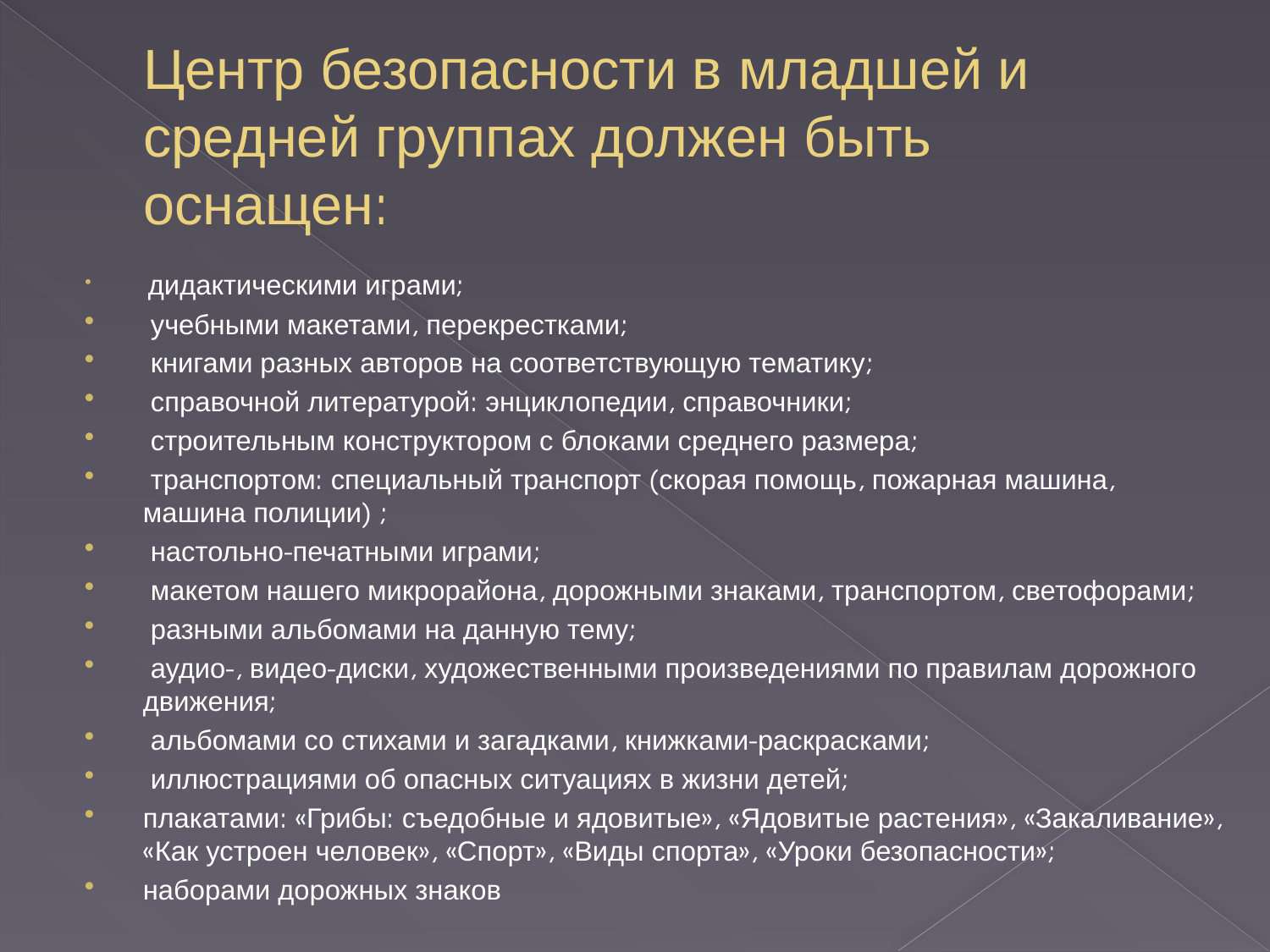

# Центр безопасности в младшей и средней группах должен быть оснащен:
 дидактическими играми;
 учебными макетами, перекрестками;
 книгами разных авторов на соответствующую тематику;
 справочной литературой: энциклопедии, справочники;
 строительным конструктором с блоками среднего размера;
 транспортом: специальный транспорт (скорая помощь, пожарная машина,  машина полиции) ;
 настольно-печатными играми;
 макетом нашего микрорайона, дорожными знаками, транспортом, светофорами;
 разными альбомами на данную тему;
 аудио-, видео-диски, художественными произведениями по правилам дорожного движения;
 альбомами со стихами и загадками, книжками-раскрасками;
 иллюстрациями об опасных ситуациях в жизни детей;
плакатами: «Грибы: съедобные и ядовитые», «Ядовитые растения», «Закаливание», «Как устроен человек», «Спорт», «Виды спорта», «Уроки безопасности»;
наборами дорожных знаков